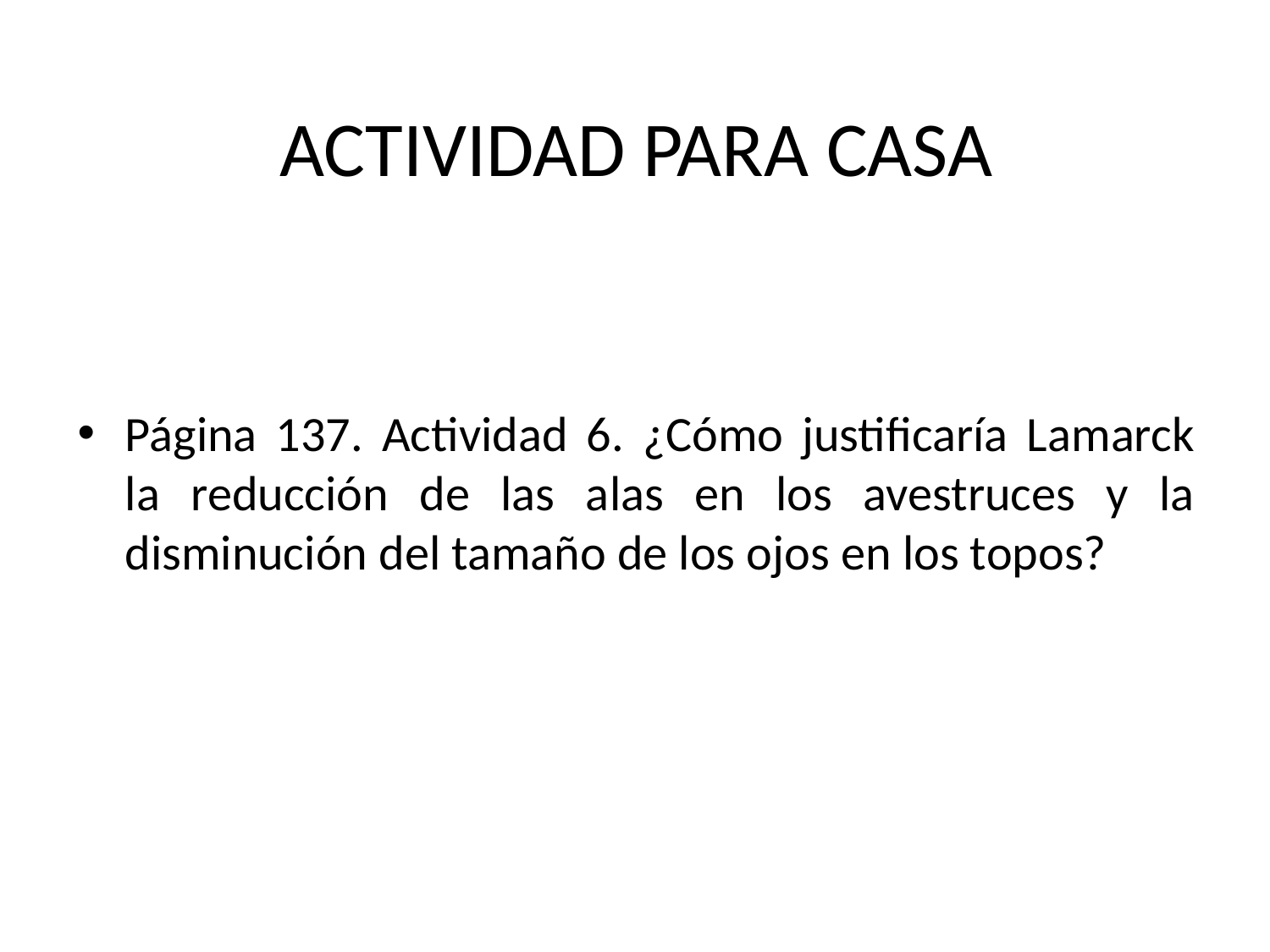

# ACTIVIDAD PARA CASA
Página 137. Actividad 6. ¿Cómo justificaría Lamarck la reducción de las alas en los avestruces y la disminución del tamaño de los ojos en los topos?